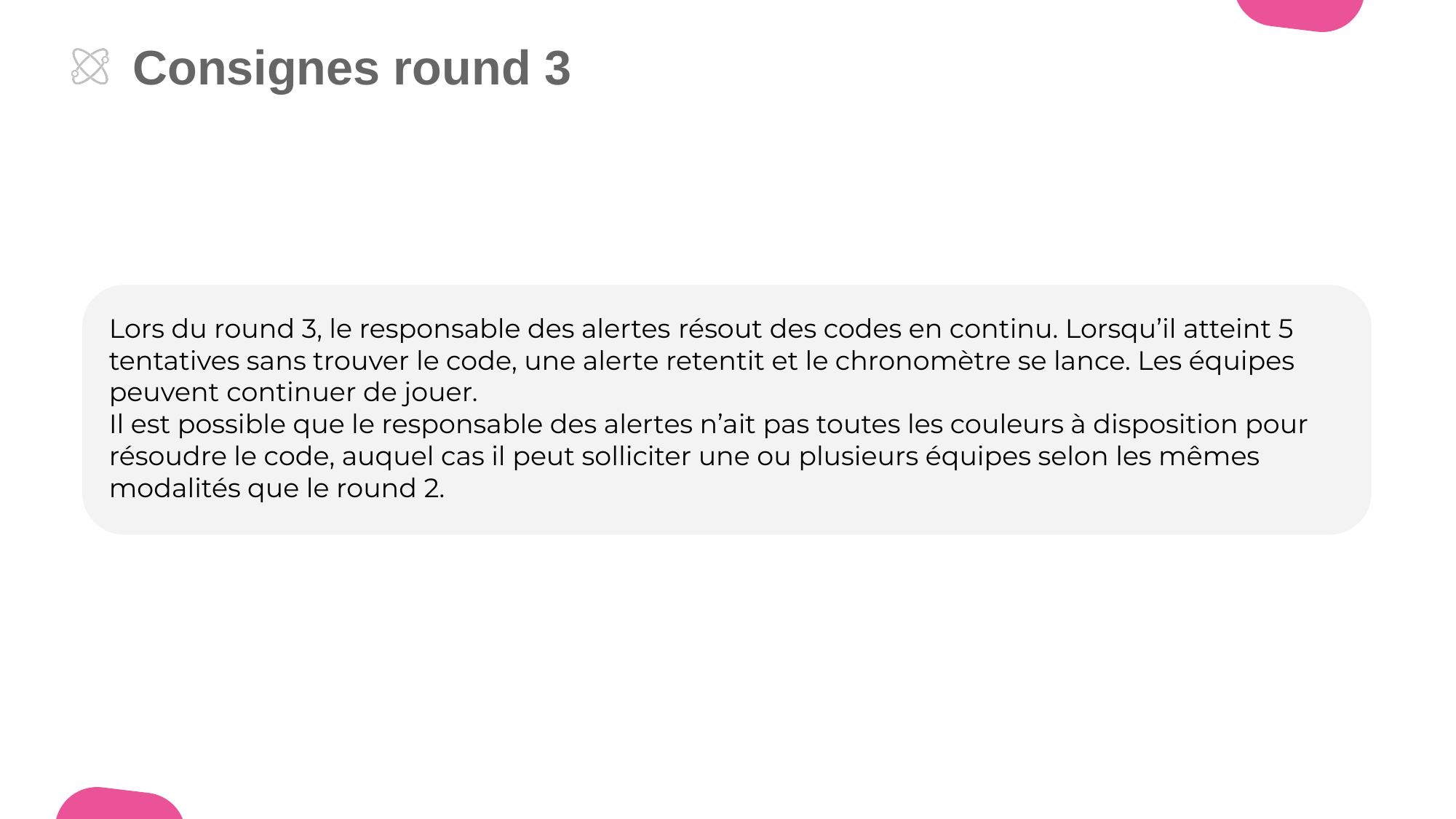

Consignes round 3
Lors du round 3, le responsable des alertes résout des codes en continu. Lorsqu’il atteint 5 tentatives sans trouver le code, une alerte retentit et le chronomètre se lance. Les équipes peuvent continuer de jouer.
Il est possible que le responsable des alertes n’ait pas toutes les couleurs à disposition pour résoudre le code, auquel cas il peut solliciter une ou plusieurs équipes selon les mêmes modalités que le round 2.